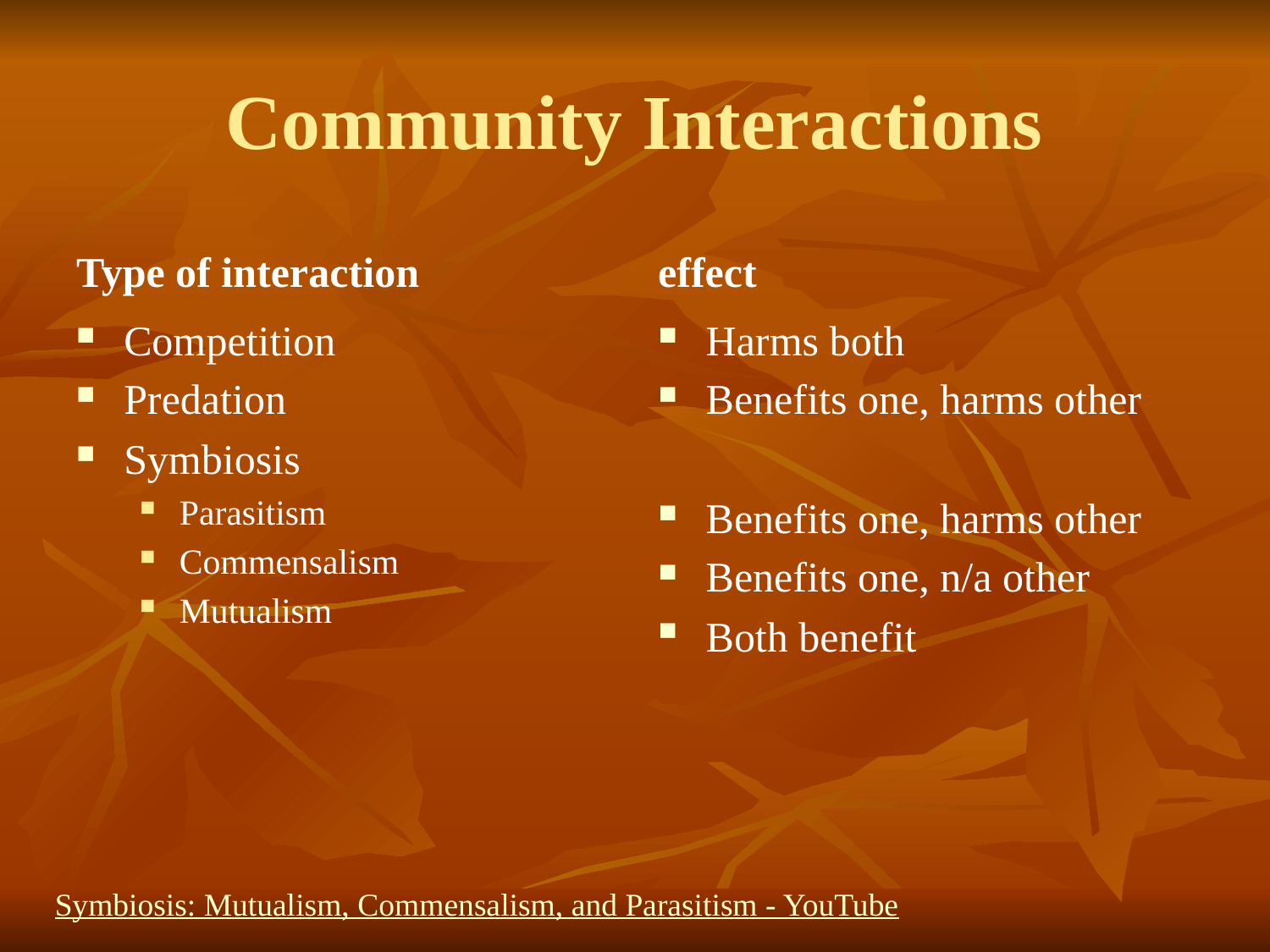

Community Interactions
Type of interaction
effect
Competition
Predation
Symbiosis
Parasitism
Commensalism
Mutualism
Harms both
Benefits one, harms other

Benefits one, harms other
Benefits one, n/a other
Both benefit
Symbiosis: Mutualism, Commensalism, and Parasitism - YouTube